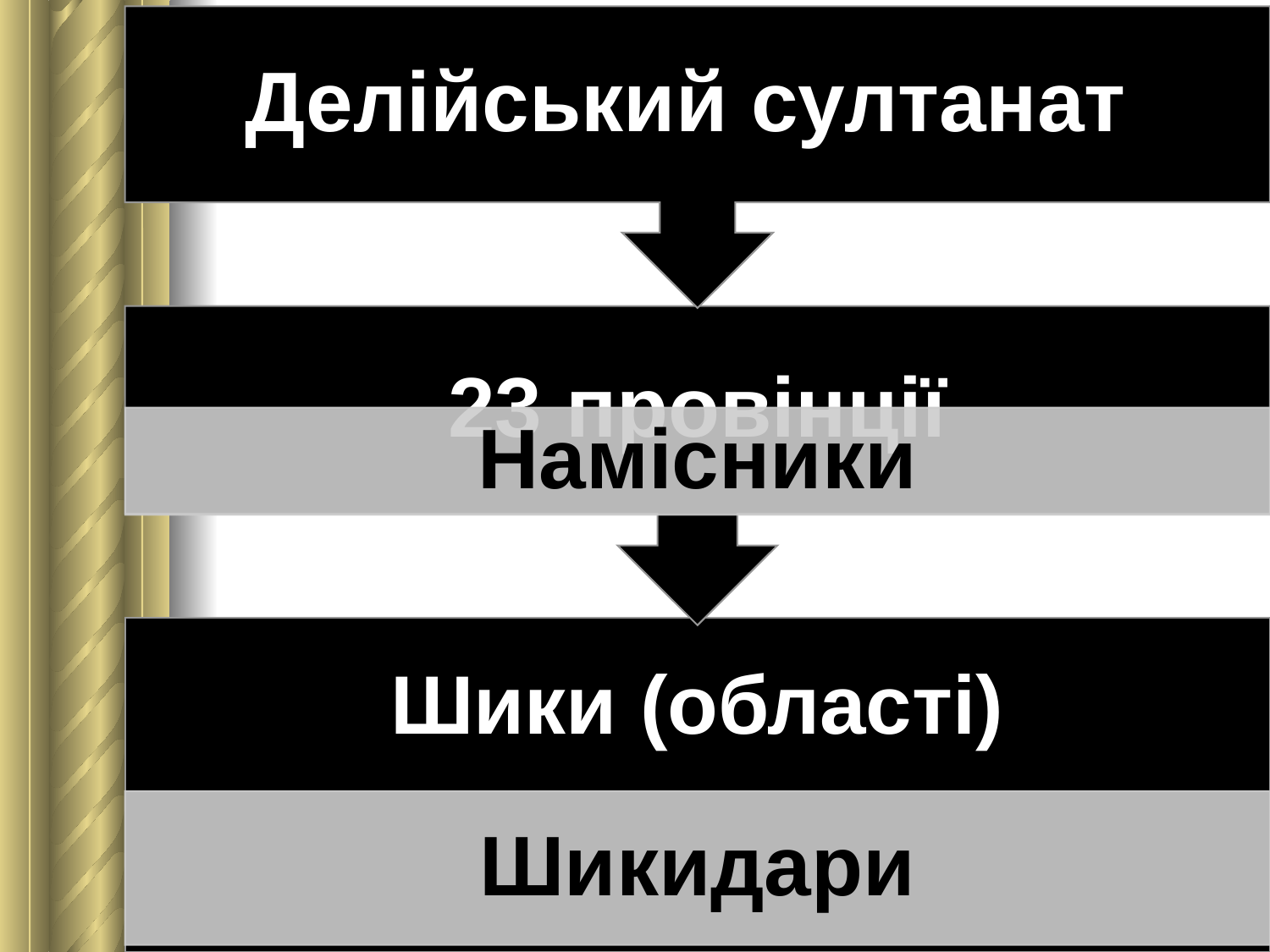

Шики (області)
Шикидари
23 провінції
Намісники
Делійський султанат